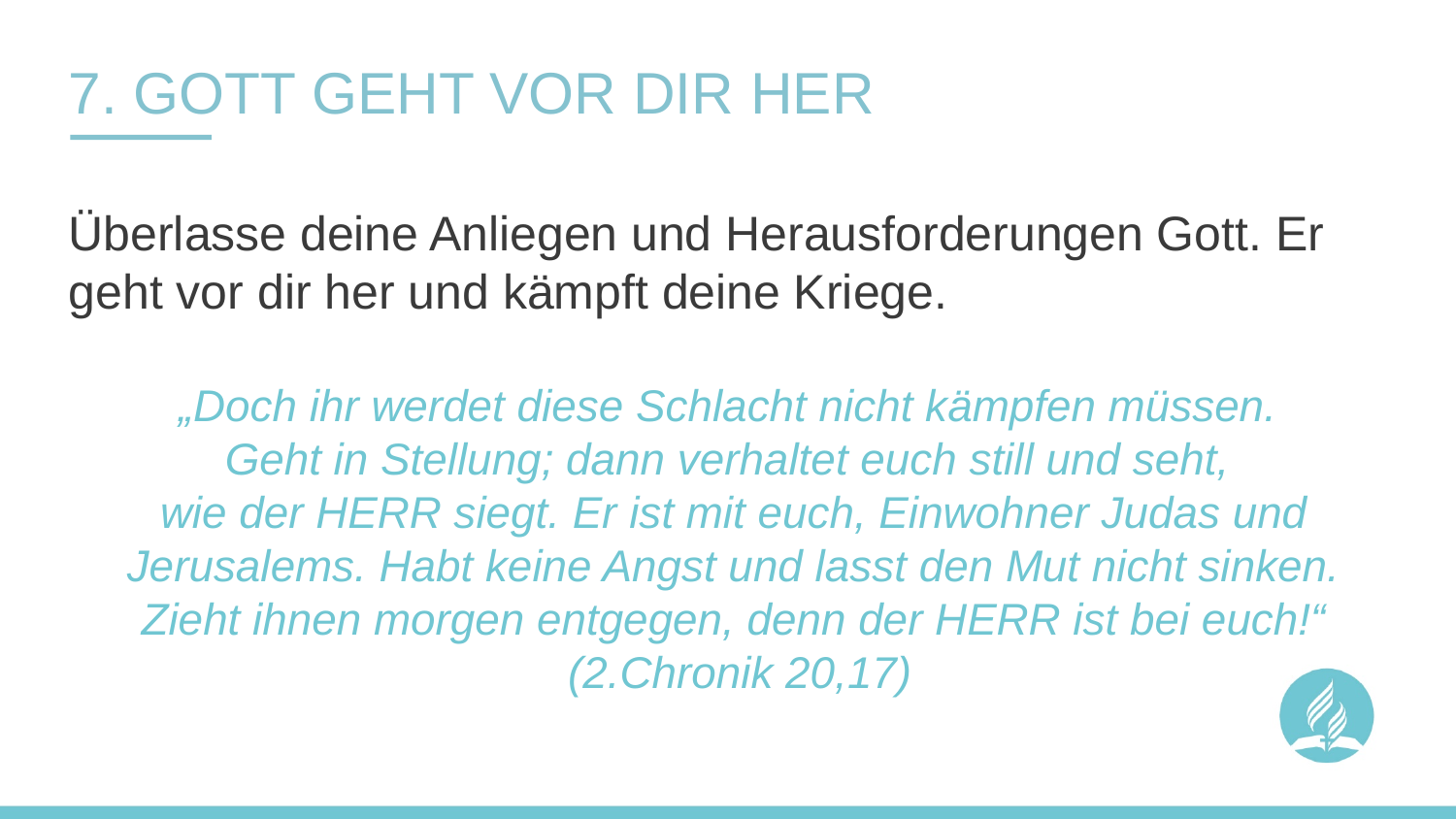

# 7. GOTT GEHT VOR DIR HER
Überlasse deine Anliegen und Herausforderungen Gott. Er geht vor dir her und kämpft deine Kriege.

„Doch ihr werdet diese Schlacht nicht kämpfen müssen.
Geht in Stellung; dann verhaltet euch still und seht,
wie der HERR siegt. Er ist mit euch, Einwohner Judas und
 Jerusalems. Habt keine Angst und lasst den Mut nicht sinken.
Zieht ihnen morgen entgegen, denn der HERR ist bei euch!“
 (2.Chronik 20,17)